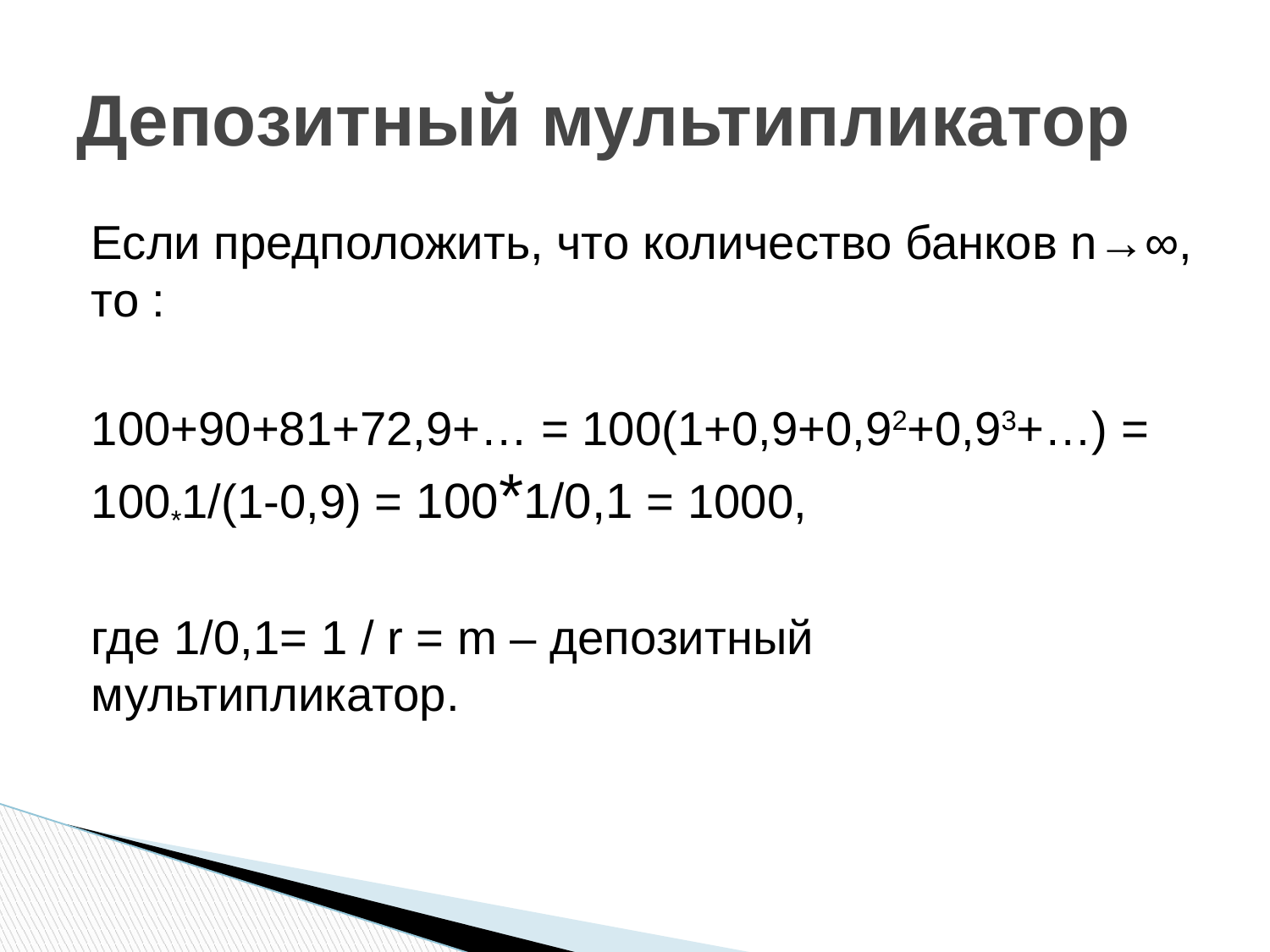

# Депозитный мультипликатор
Если предположить, что количество банков n→∞, то :

100+90+81+72,9+… = 100(1+0,9+0,92+0,93+…) = 100*1/(1-0,9) = 100*1/0,1 = 1000,

где 1/0,1= 1 / r = m – депозитный мультипликатор.